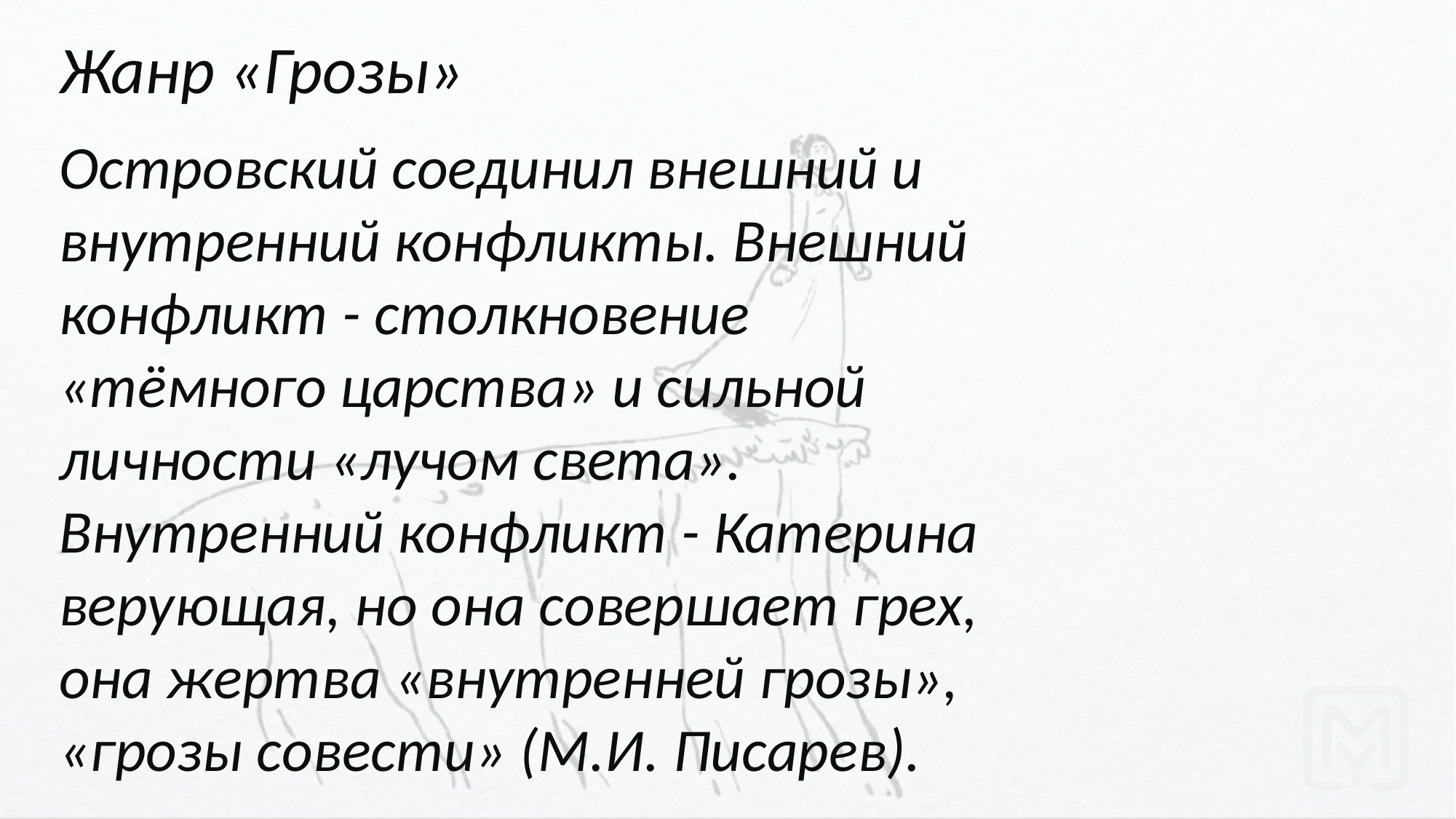

Жанр «Грозы»
Островский соединил внешний и внутренний конфликты. Внешний конфликт - столкновение «тёмного царства» и сильной личности «лучом света». Внутренний конфликт - Катерина верующая, но она совершает грех, она жертва «внутренней грозы», «грозы совести» (М.И. Писарев).